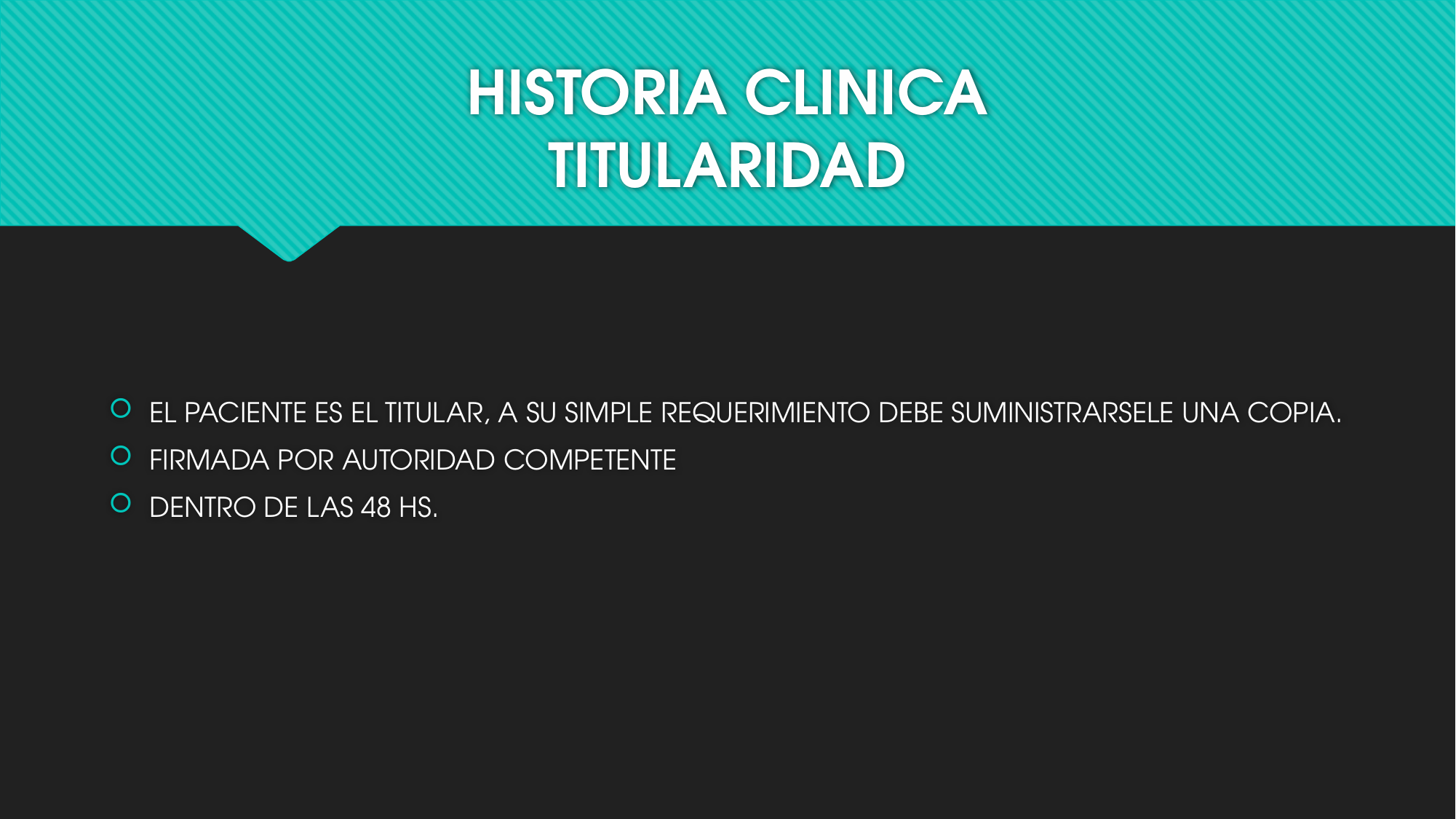

# HISTORIA CLINICA TITULARIDAD
EL PACIENTE ES EL TITULAR, A SU SIMPLE REQUERIMIENTO DEBE SUMINISTRARSELE UNA COPIA.
FIRMADA POR AUTORIDAD COMPETENTE
DENTRO DE LAS 48 HS.